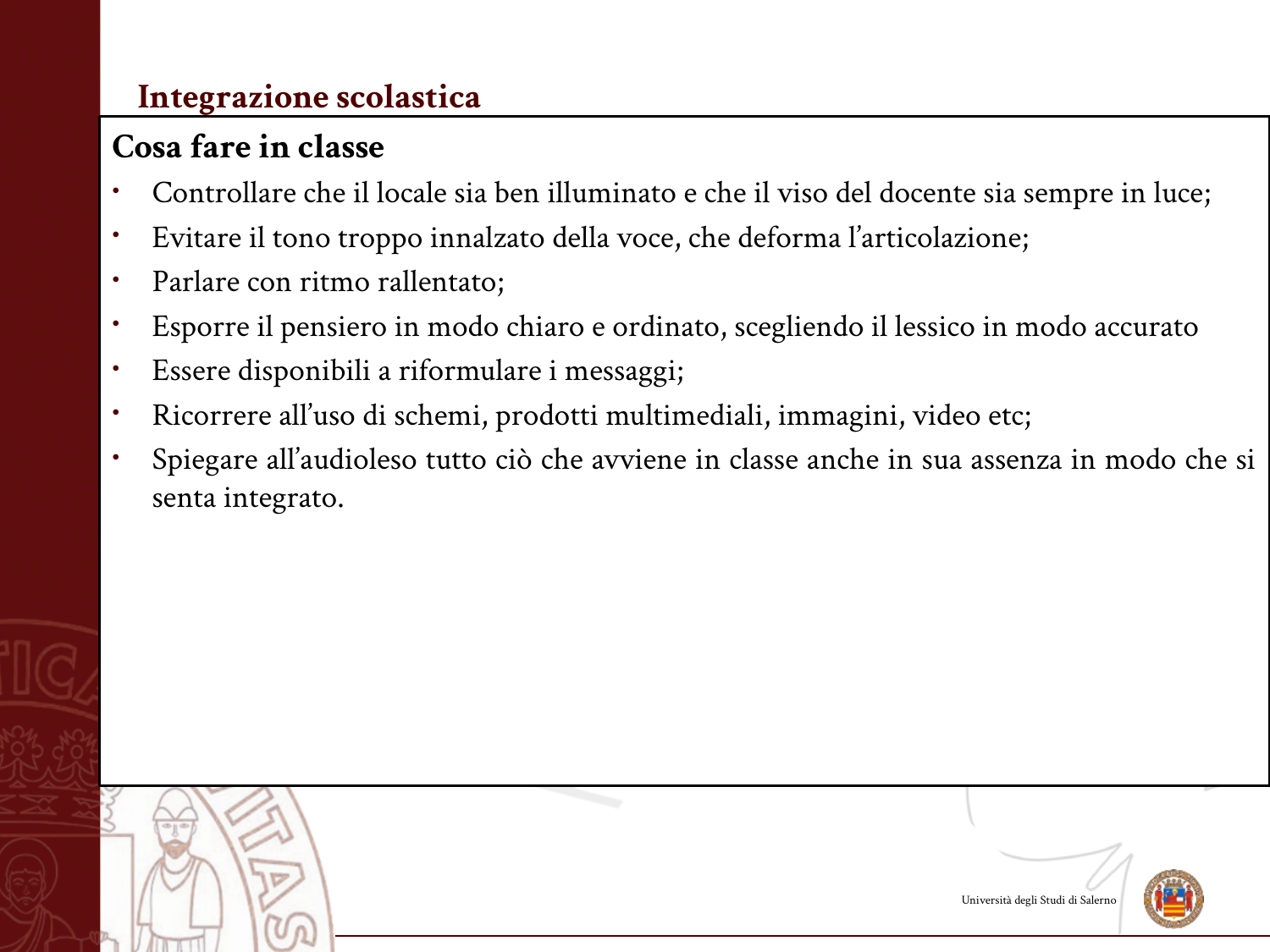

# Integrazione scolastica
Cosa fare in classe
Controllare che il locale sia ben illuminato e che il viso del docente sia sempre in luce;
Evitare il tono troppo innalzato della voce, che deforma l’articolazione;
Parlare con ritmo rallentato;
Esporre il pensiero in modo chiaro e ordinato, scegliendo il lessico in modo accurato
Essere disponibili a riformulare i messaggi;
Ricorrere all’uso di schemi, prodotti multimediali, immagini, video etc;
Spiegare all’audioleso tutto ciò che avviene in classe anche in sua assenza in modo che si senta integrato.